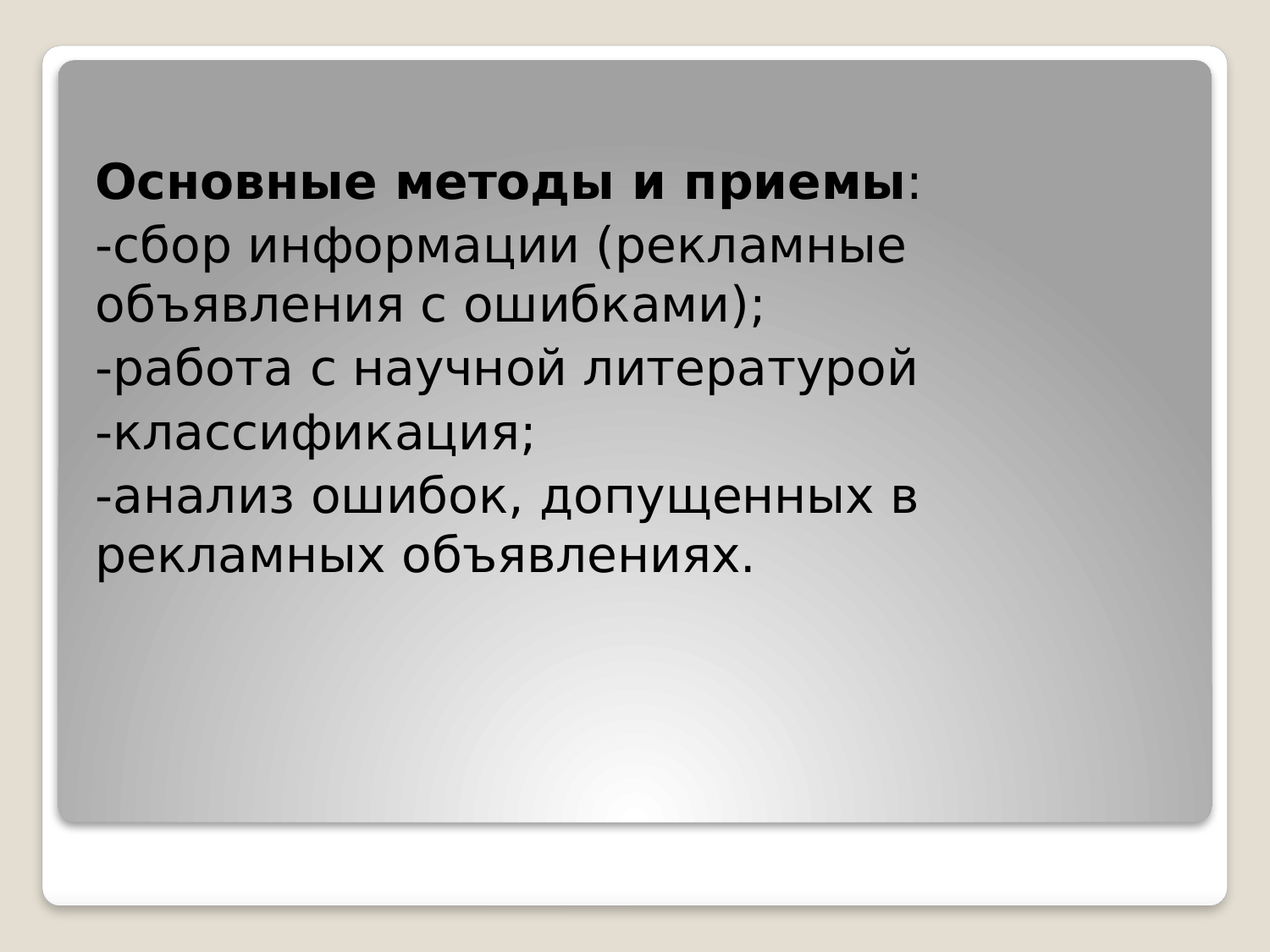

Основные методы и приемы:
-сбор информации (рекламные объявления с ошибками);
-работа с научной литературой
-классификация;
-анализ ошибок, допущенных в рекламных объявлениях.

#